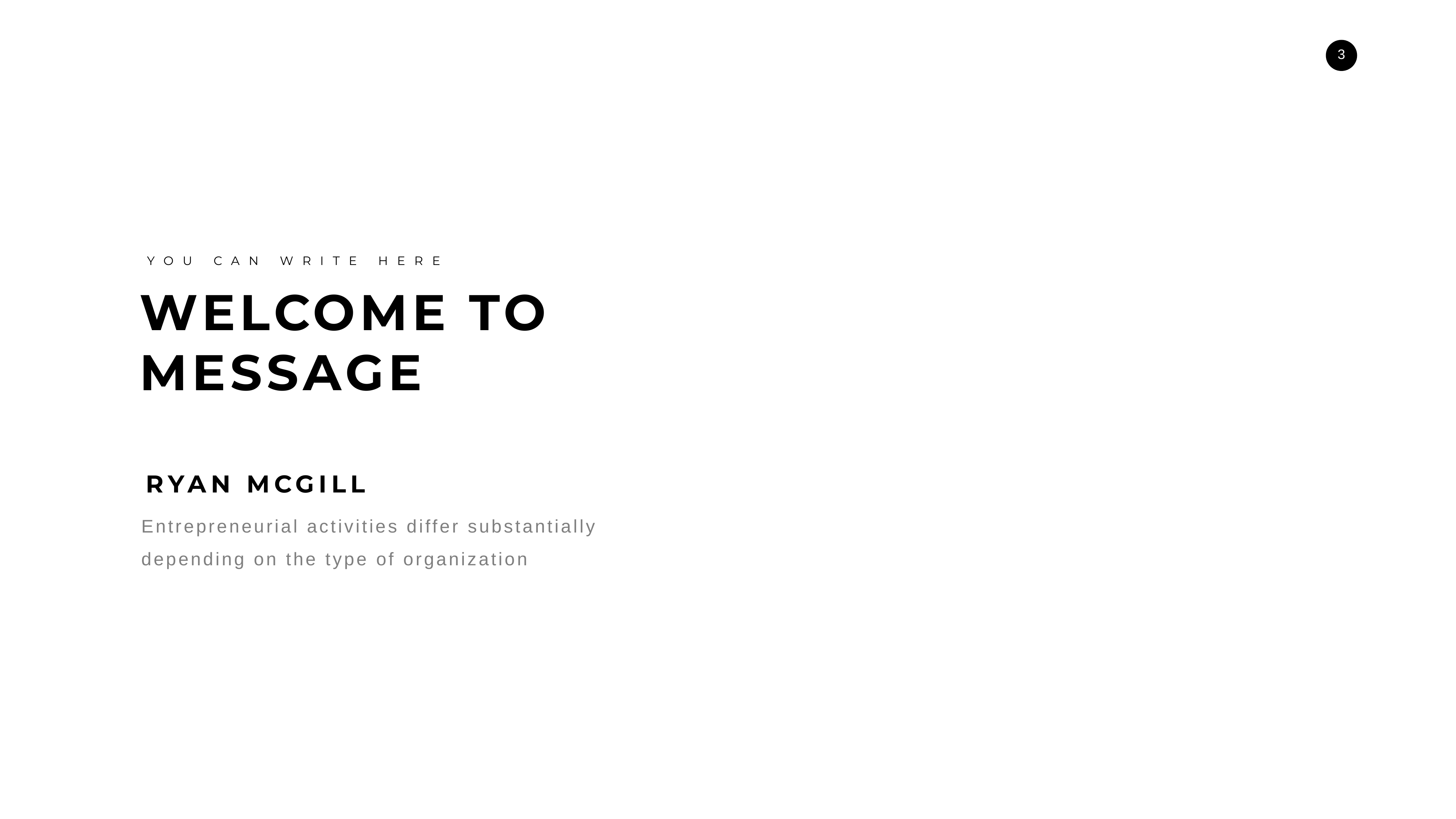

YOU CAN WRITE HERE
WELCOME TO MESSAGE
RYAN MCGILL
Entrepreneurial activities differ substantially depending on the type of organization